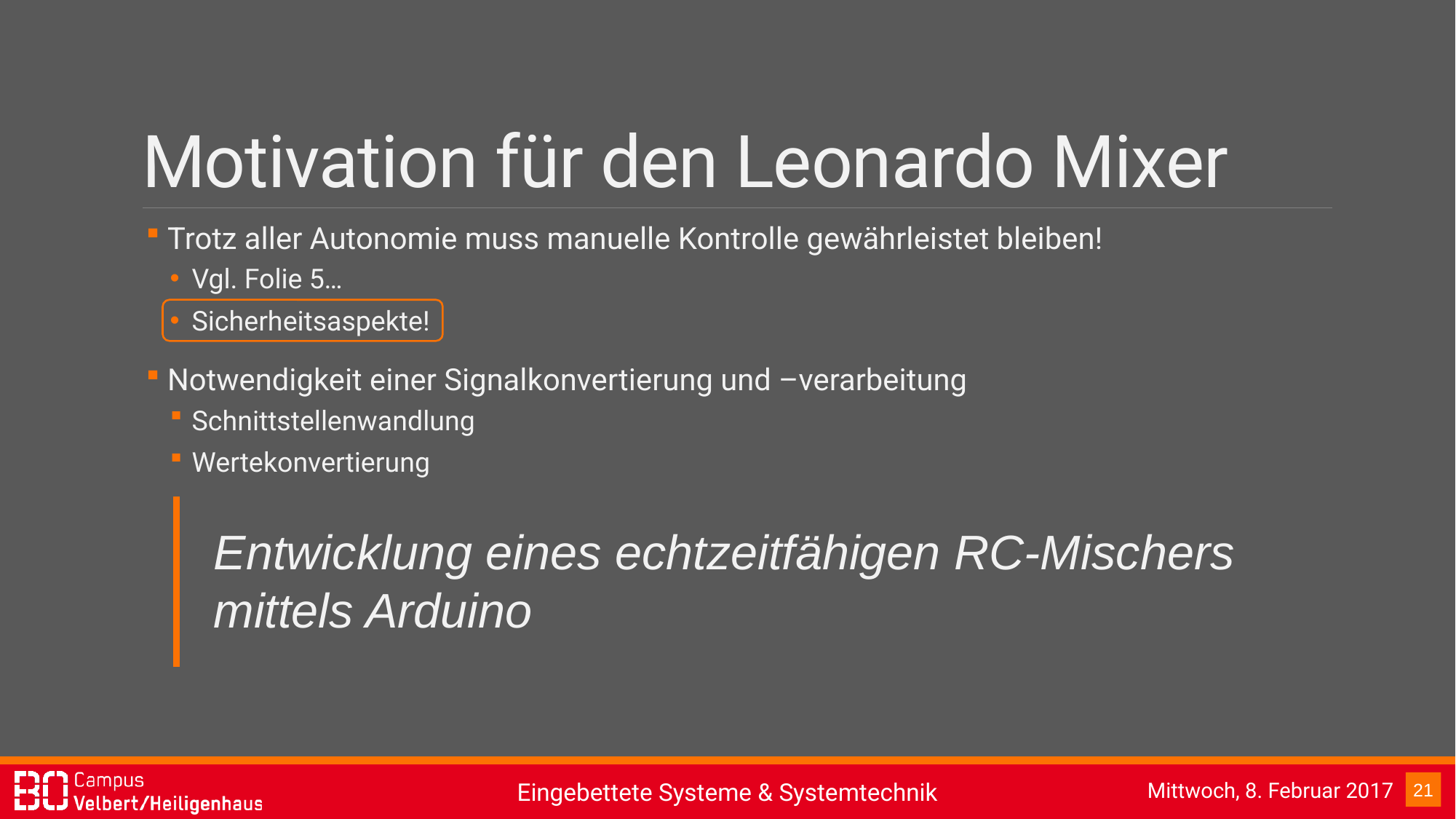

# Motivation für den Leonardo Mixer
 Trotz aller Autonomie muss manuelle Kontrolle gewährleistet bleiben!
Vgl. Folie 5…
Sicherheitsaspekte!
 Notwendigkeit einer Signalkonvertierung und –verarbeitung
Schnittstellenwandlung
Wertekonvertierung

Entwicklung eines echtzeitfähigen RC-Mischers mittels Arduino

Mittwoch, 8. Februar 2017
21